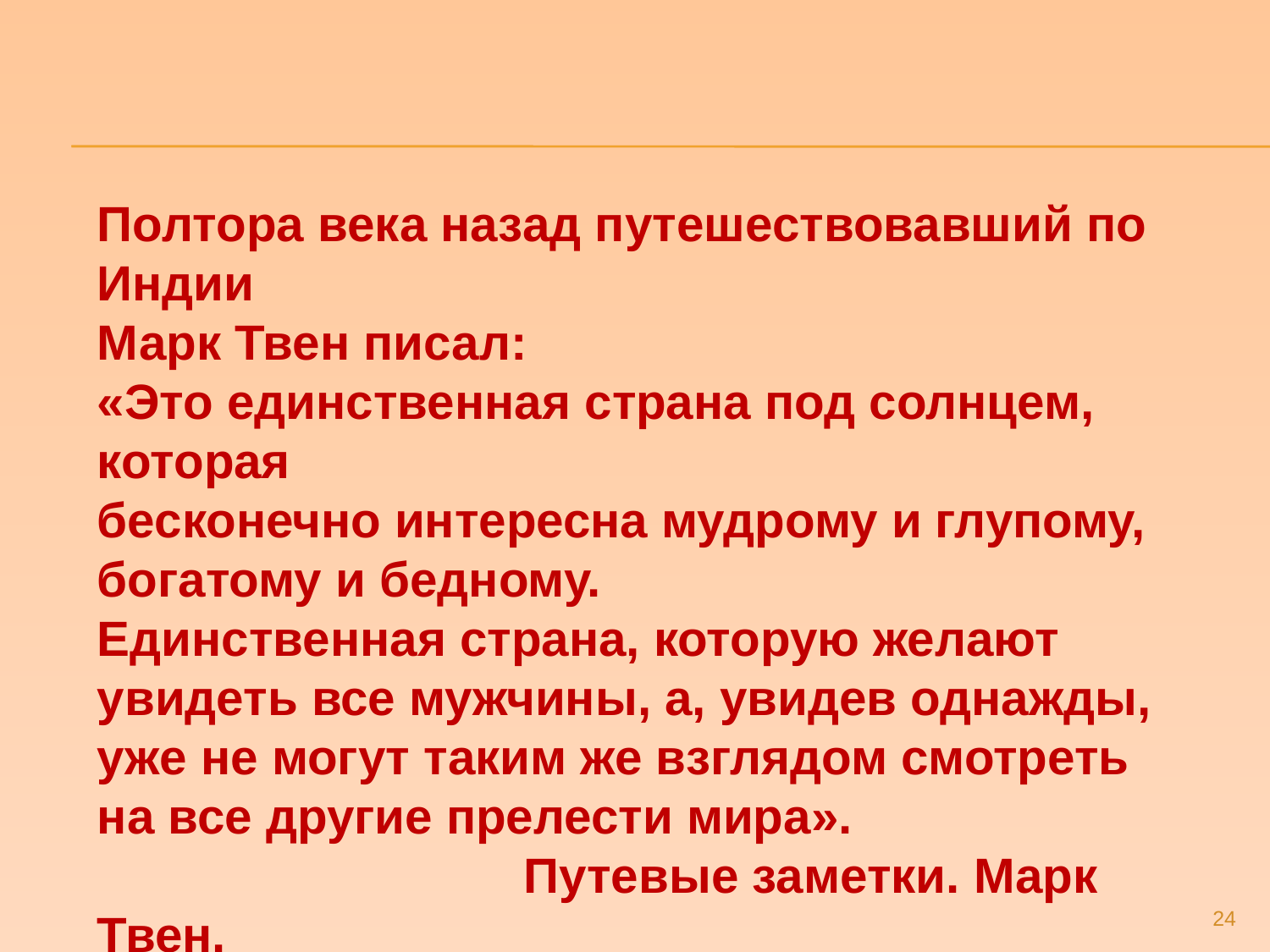

Полтора века назад путешествовавший по Индии
Марк Твен писал:
«Это единственная страна под солнцем, которая
бесконечно интересна мудрому и глупому, богатому и бедному.
Единственная страна, которую желают увидеть все мужчины, а, увидев однажды, уже не могут таким же взглядом смотреть на все другие прелести мира».
                               Путевые заметки. Марк Твен.
24